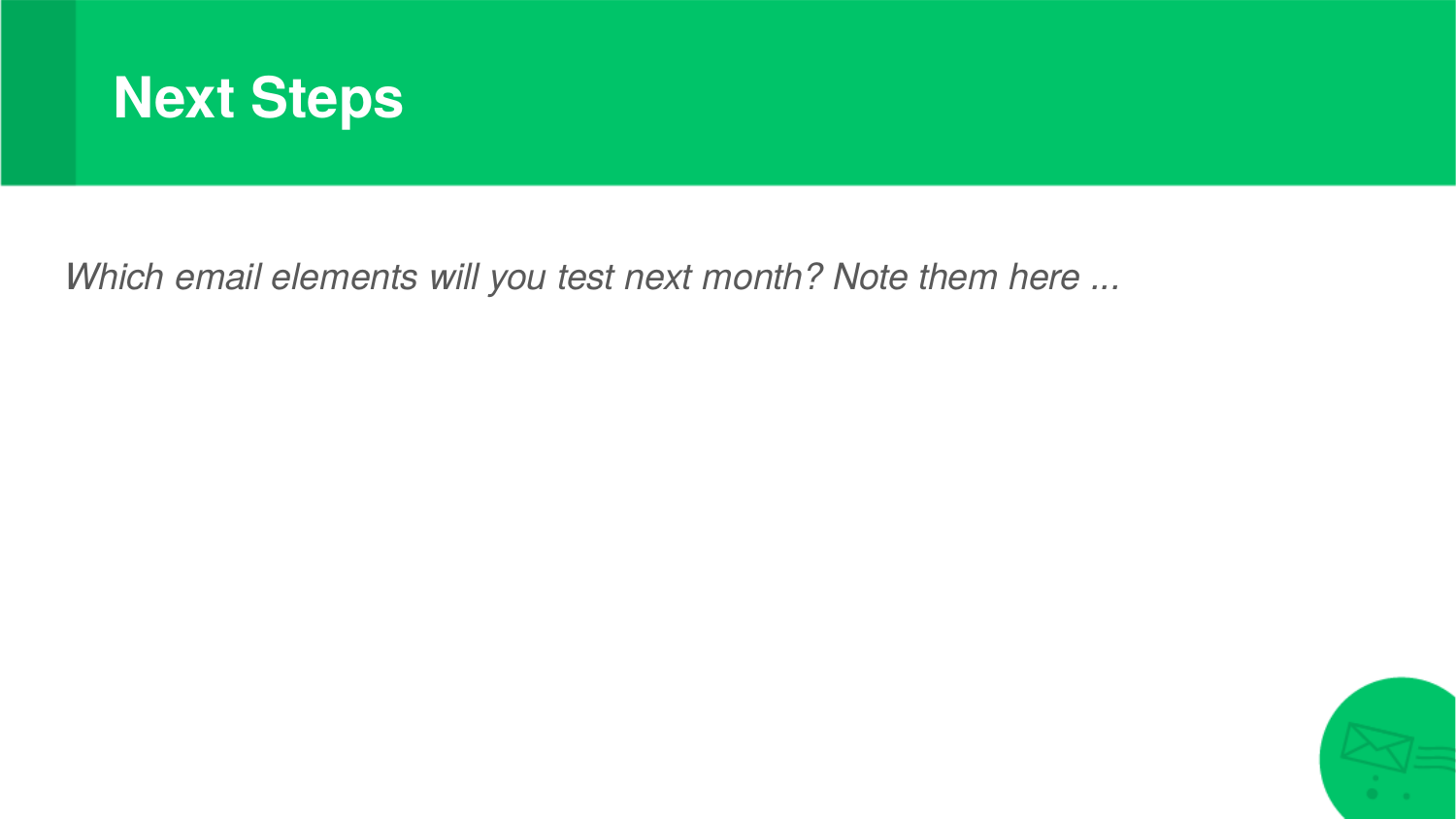

# Next Steps
Which email elements will you test next month? Note them here ...